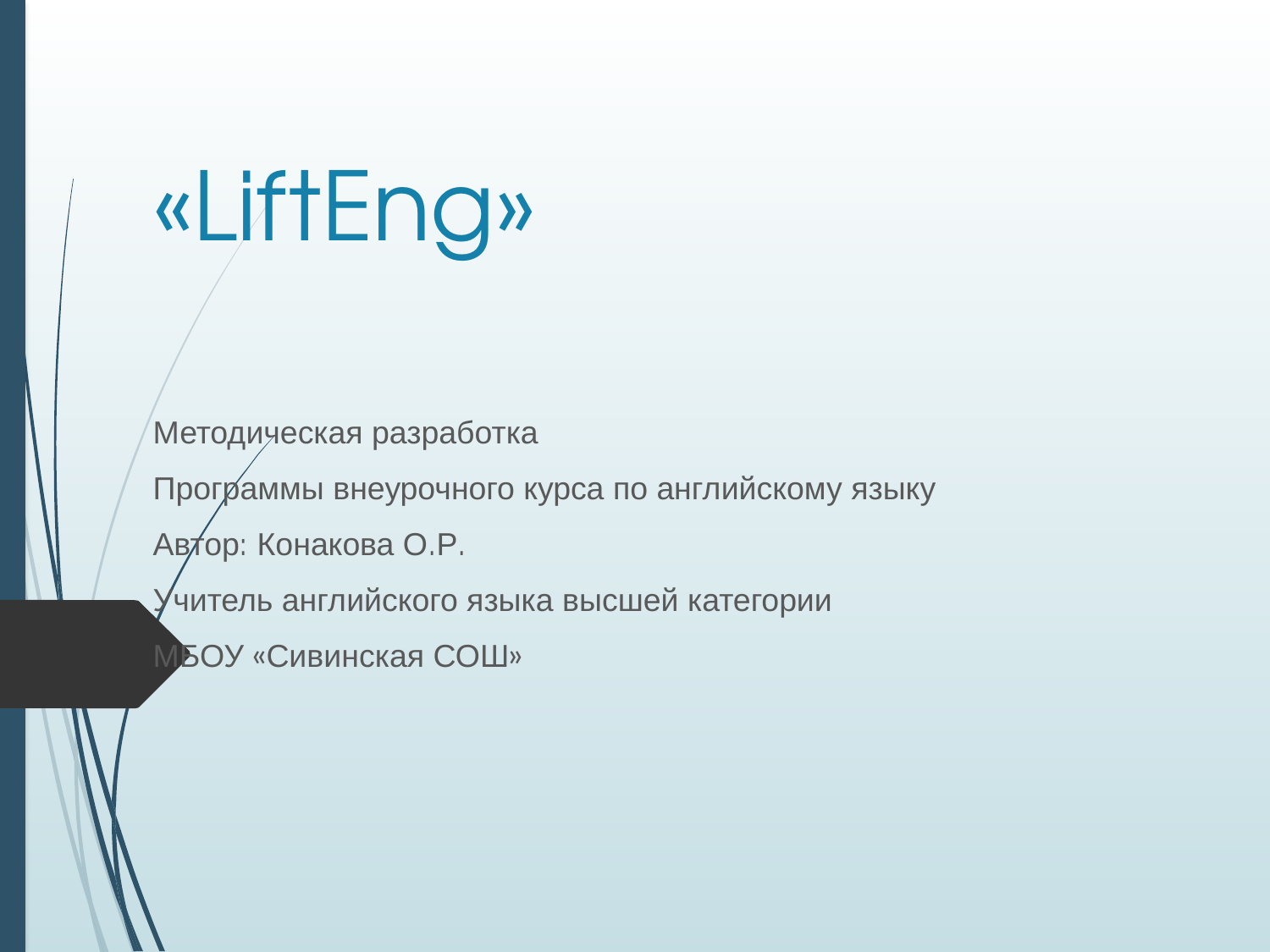

# «LiftEng»
Методическая разработка
Программы внеурочного курса по английскому языку
Автор: Конакова О.Р.
Учитель английского языка высшей категории
МБОУ «Сивинская СОШ»